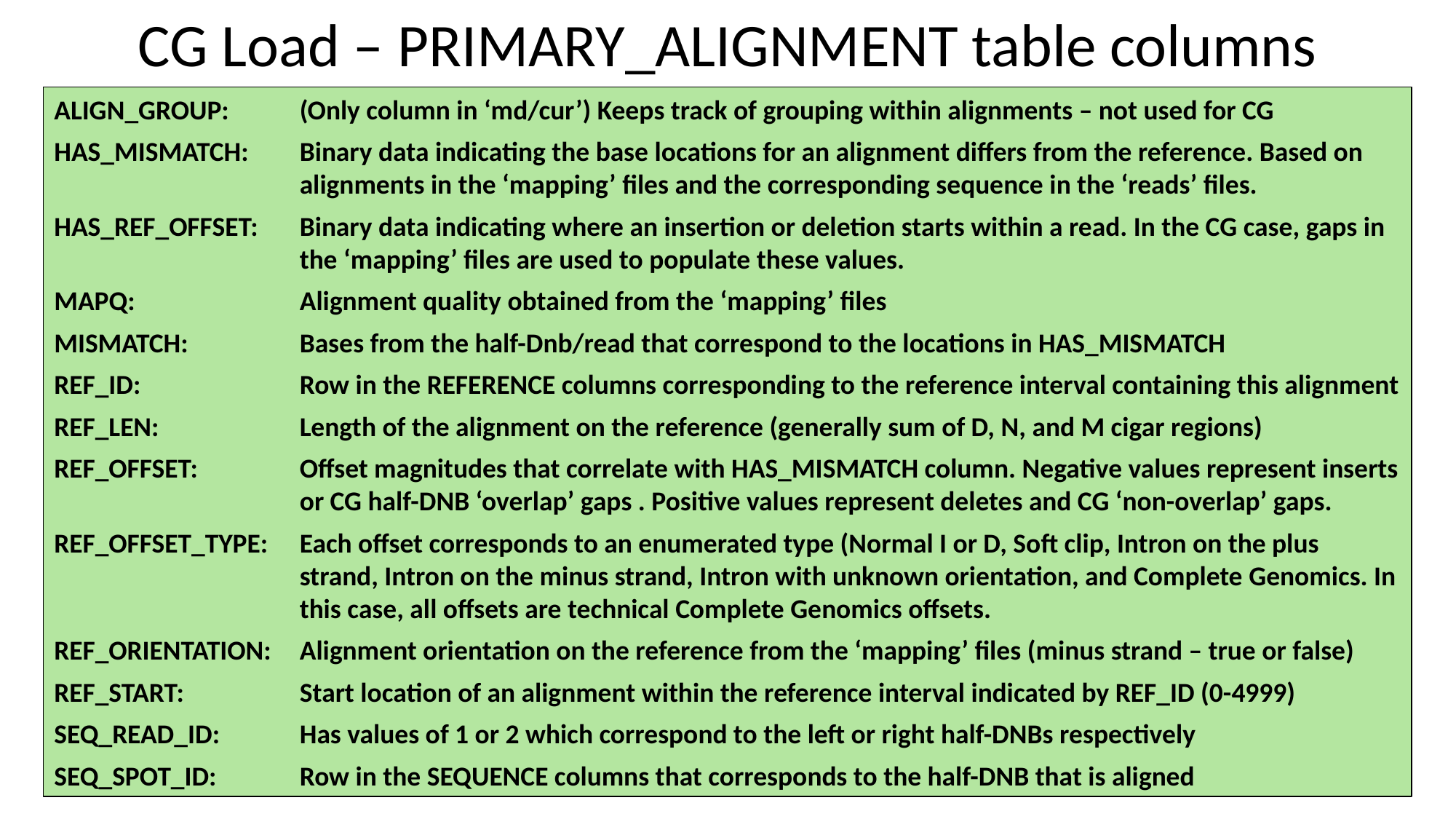

CG Load – PRIMARY_ALIGNMENT table columns
ALIGN_GROUP:	(Only column in ‘md/cur’) Keeps track of grouping within alignments – not used for CG
HAS_MISMATCH:	Binary data indicating the base locations for an alignment differs from the reference. Based on alignments in the ‘mapping’ files and the corresponding sequence in the ‘reads’ files.
HAS_REF_OFFSET:	Binary data indicating where an insertion or deletion starts within a read. In the CG case, gaps in the ‘mapping’ files are used to populate these values.
MAPQ:	Alignment quality obtained from the ‘mapping’ files
MISMATCH:	Bases from the half-Dnb/read that correspond to the locations in HAS_MISMATCH
REF_ID:	Row in the REFERENCE columns corresponding to the reference interval containing this alignment
REF_LEN:	Length of the alignment on the reference (generally sum of D, N, and M cigar regions)
REF_OFFSET:	Offset magnitudes that correlate with HAS_MISMATCH column. Negative values represent inserts or CG half-DNB ‘overlap’ gaps . Positive values represent deletes and CG ‘non-overlap’ gaps.
REF_OFFSET_TYPE:	Each offset corresponds to an enumerated type (Normal I or D, Soft clip, Intron on the plus strand, Intron on the minus strand, Intron with unknown orientation, and Complete Genomics. In this case, all offsets are technical Complete Genomics offsets.
REF_ORIENTATION:	Alignment orientation on the reference from the ‘mapping’ files (minus strand – true or false)
REF_START:	Start location of an alignment within the reference interval indicated by REF_ID (0-4999)
SEQ_READ_ID:	Has values of 1 or 2 which correspond to the left or right half-DNBs respectively
SEQ_SPOT_ID:	Row in the SEQUENCE columns that corresponds to the half-DNB that is aligned